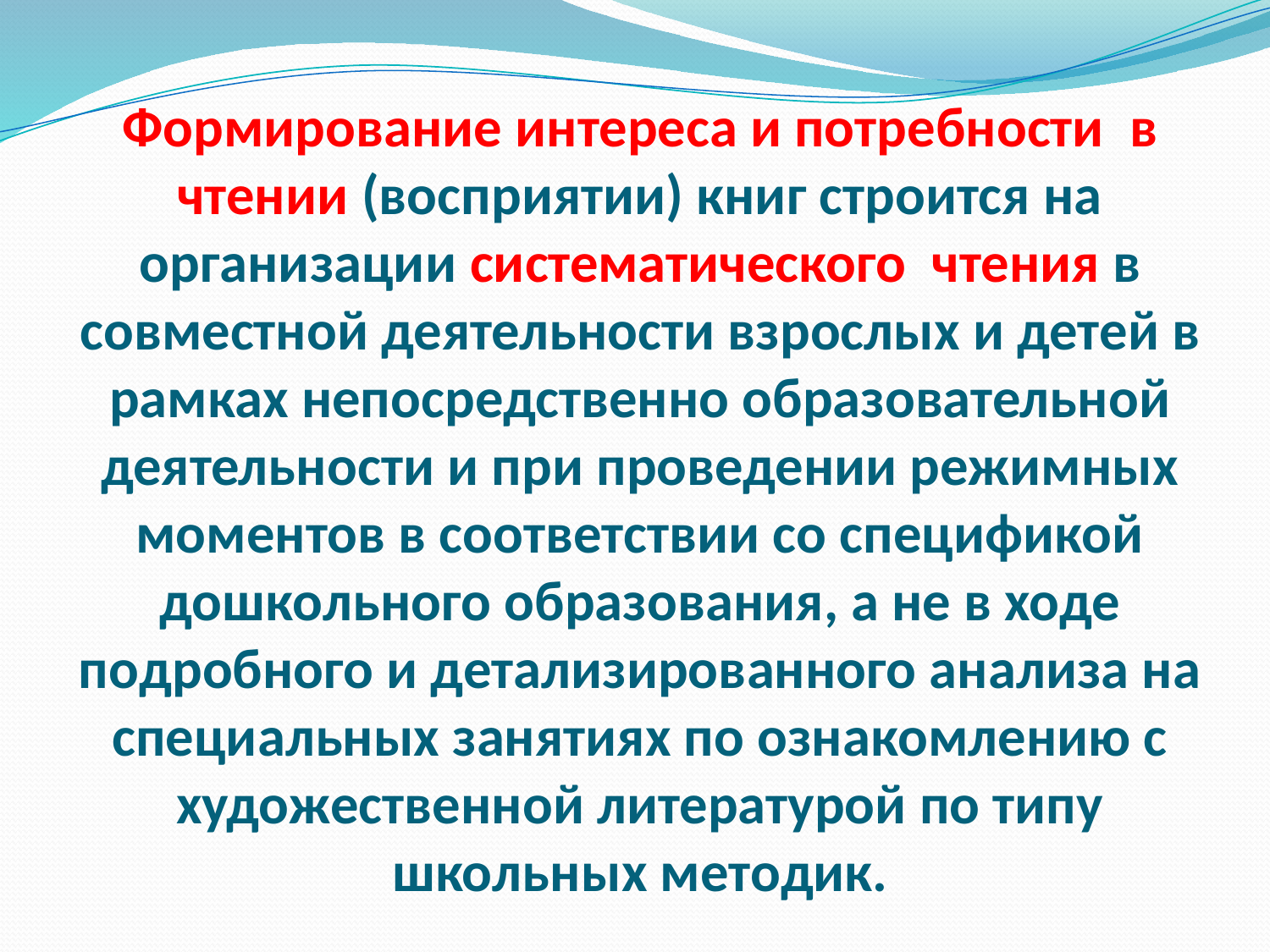

# Формирование интереса и потребности  в чтении (восприятии) книг строится на организации систематического  чтения в совместной деятельности взрослых и детей в рамках непосредственно образовательной деятельности и при проведении режимных моментов в соответствии со спецификой дошкольного образования, а не в ходе подробного и детализированного анализа на специальных занятиях по ознакомлению с художественной литературой по типу школьных методик.